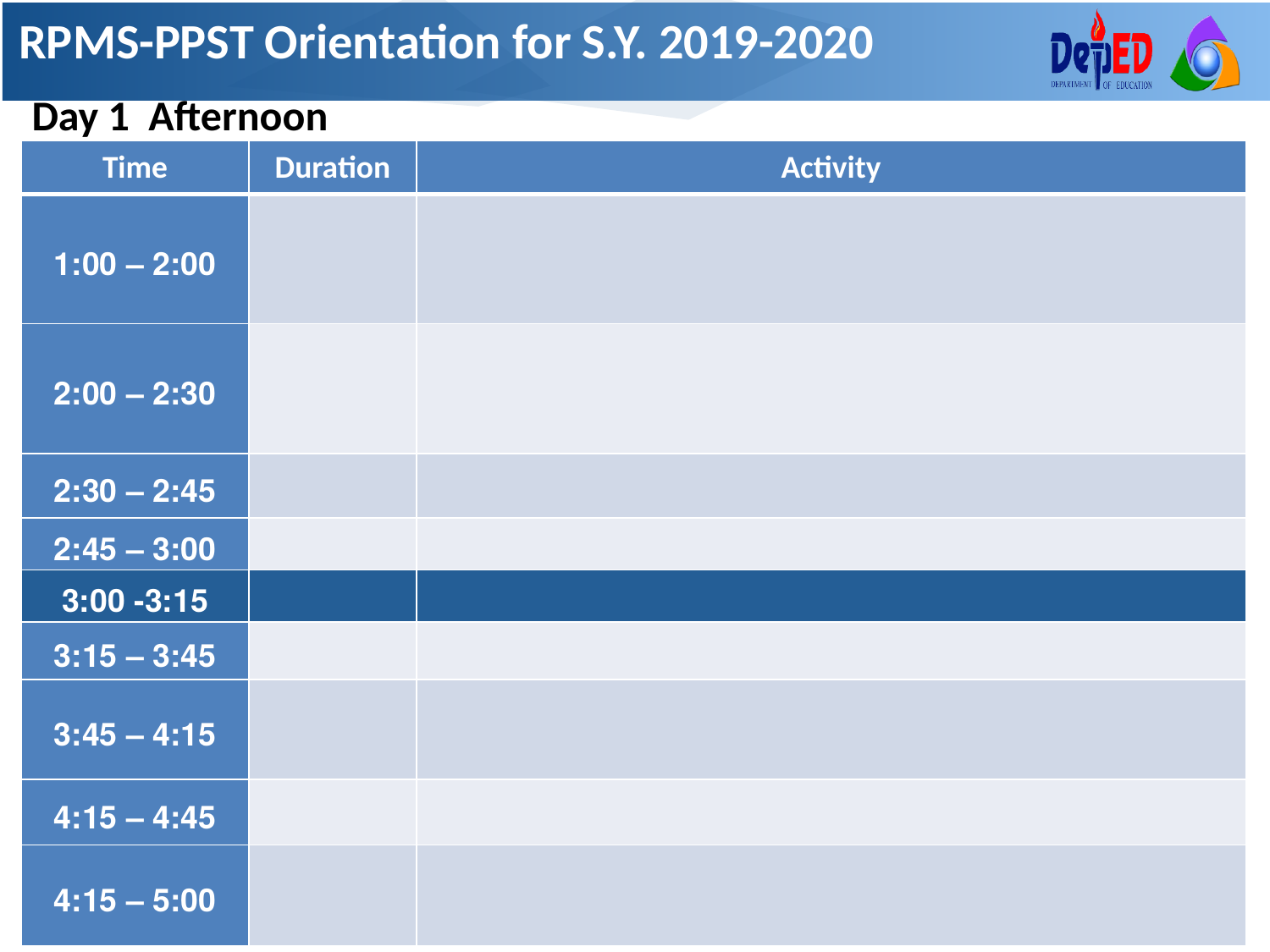

RPMS-PPST Orientation for S.Y. 2019-2020
Day 1  Afternoon
# RPMS-PPST Orientation for S.Y. 2019-2020
| Time | Duration | Activity |
| --- | --- | --- |
| 1:00 – 2:00 |  |  |
| 2:00 – 2:30 |  |  |
| 2:30 – 2:45 |  |  |
| 2:45 – 3:00 |  |  |
| 3:00 -3:15 |  |  |
| 3:15 – 3:45 |  |  |
| 3:45 – 4:15 |  |  |
| 4:15 – 4:45 |  |  |
| 4:15 – 5:00 |  |  |